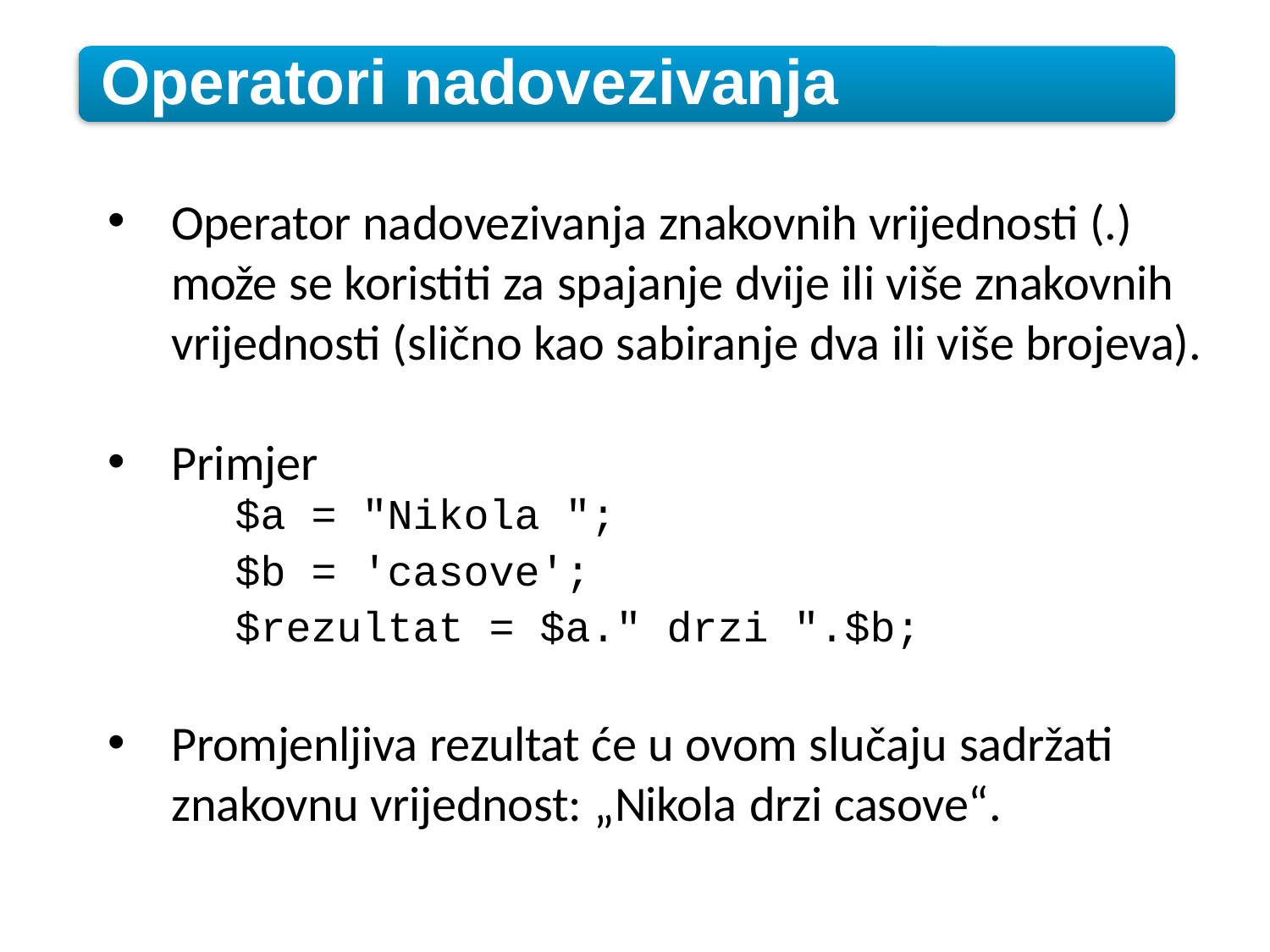

Operatori nadovezivanja
Operator nadovezivanja znakovnih vrijednosti (.) može se koristiti za spajanje dvije ili više znakovnih vrijednosti (slično kao sabiranje dva ili više brojeva).

Primjer
$a = "Nikola ";
$b = 'casove';
$rezultat = $a." drzi ".$b;

Promjenljiva rezultat će u ovom slučaju sadržati znakovnu vrijednost: „Nikola drzi casove“.